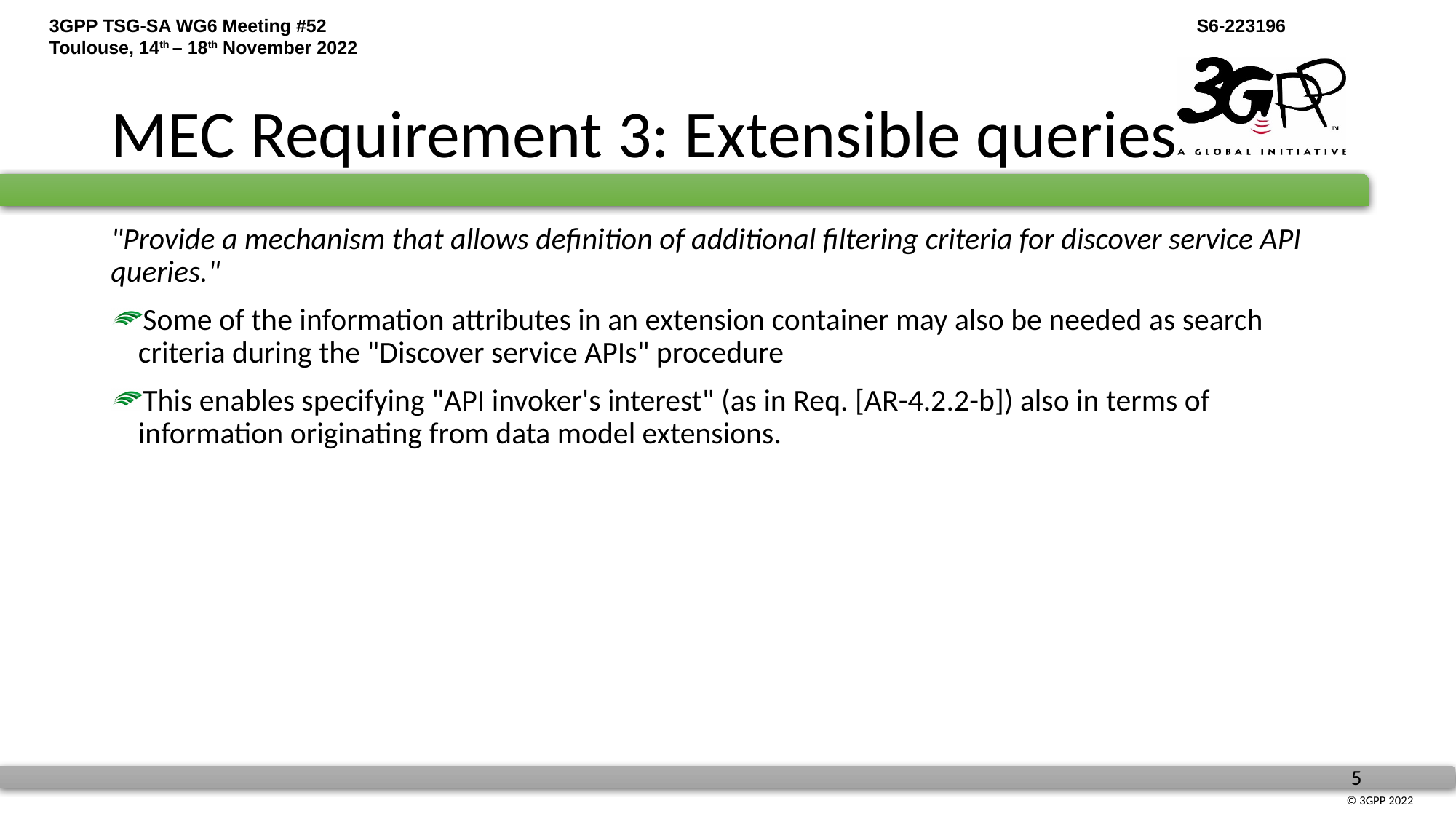

# MEC Requirement 3: Extensible queries
"Provide a mechanism that allows definition of additional filtering criteria for discover service API queries."
Some of the information attributes in an extension container may also be needed as search criteria during the "Discover service APIs" procedure
This enables specifying "API invoker's interest" (as in Req. [AR-4.2.2-b]) also in terms of information originating from data model extensions.